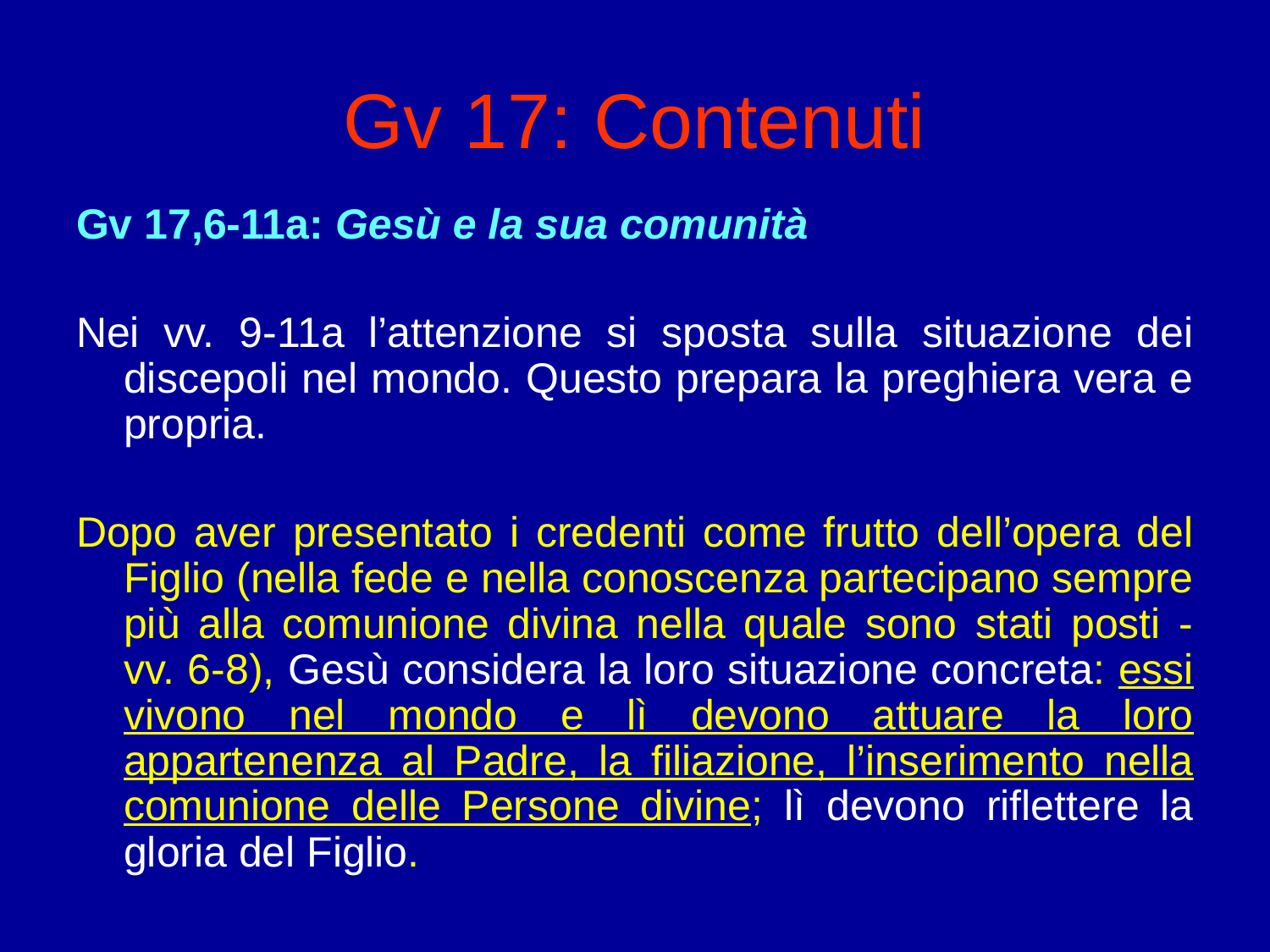

# Gv 17: Contenuti
Gv 17,6-11a: Gesù e la sua comunità

Nei vv. 9-11a l’attenzione si sposta sulla situazione dei discepoli nel mondo. Questo prepara la preghiera vera e propria.

Dopo aver presentato i credenti come frutto dell’opera del Figlio (nella fede e nella conoscenza partecipano sempre più alla comunione divina nella quale sono stati posti - vv. 6-8), Gesù considera la loro situazione concreta: essi vivono nel mondo e lì devono attuare la loro appartenenza al Padre, la filiazione, l’inserimento nella comunione delle Persone divine; lì devono riflettere la gloria del Figlio.